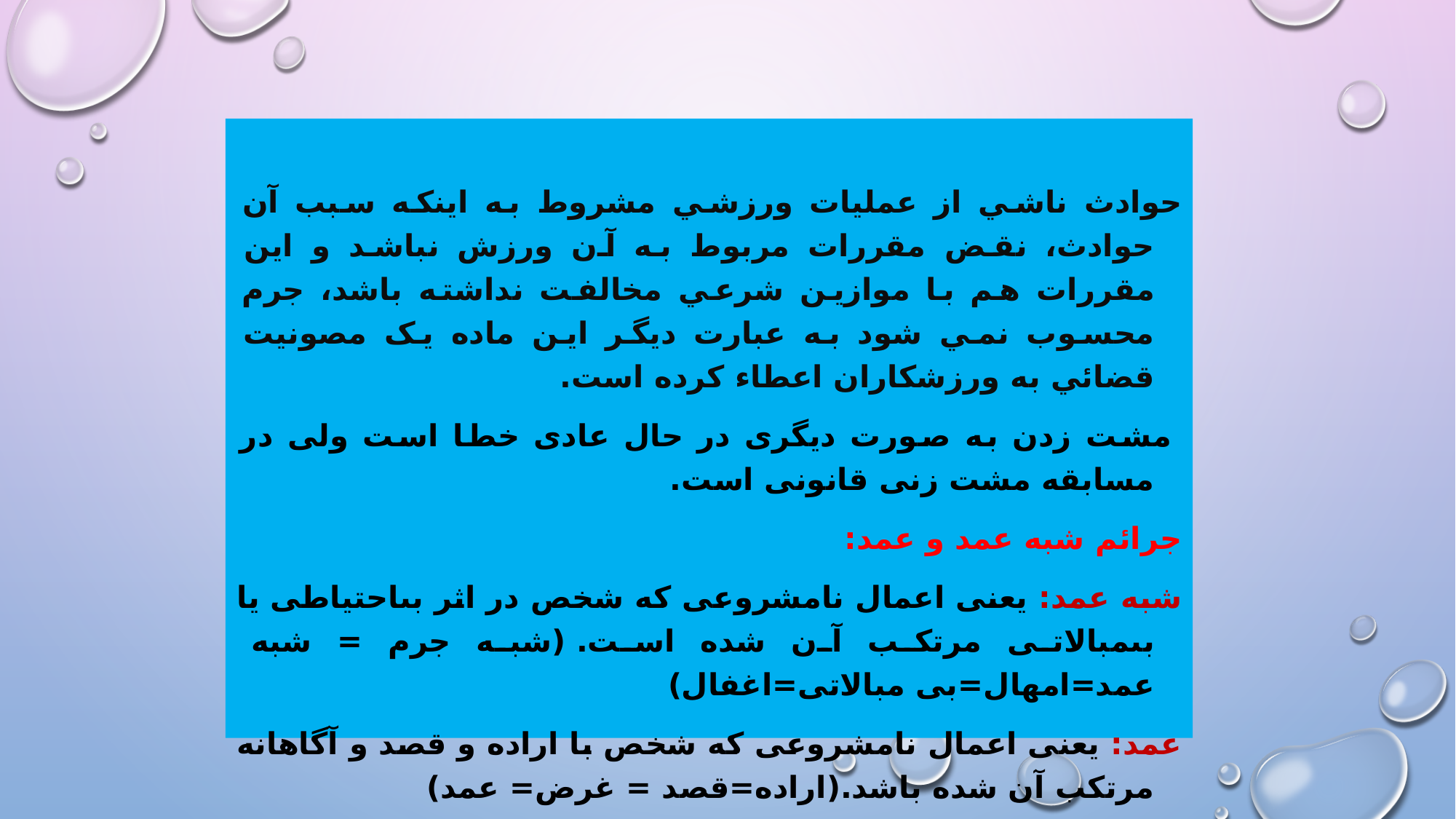

حوادث ناشي از عمليات ورزشي مشروط به اينکه سبب آن حوادث، نقض مقررات مربوط به آن ورزش نباشد و اين مقررات هم با موازين شرعي مخالفت نداشته باشد، جرم محسوب نمي شود به عبارت ديگر اين ماده يک مصونيت قضائي به ورزشکاران اعطاء کرده است.
 مشت زدن به صورت دیگری در حال عادی خطا است ولی در مسابقه مشت زنی قانونی است.
جرائم شبه عمد و عمد:
شبه عمد: یعنى اعمال نامشروعى كه شخص در اثر بى‏احتیاطى یا بى‏مبالاتى مرتكب آن شده است. (شبه جرم = شبه عمد=امهال=بی مبالاتی=اغفال)
عمد: یعنى اعمال نامشروعى كه شخص با اراده و قصد و آگاهانه مرتکب آن شده باشد.(اراده=قصد = غرض= عمد)